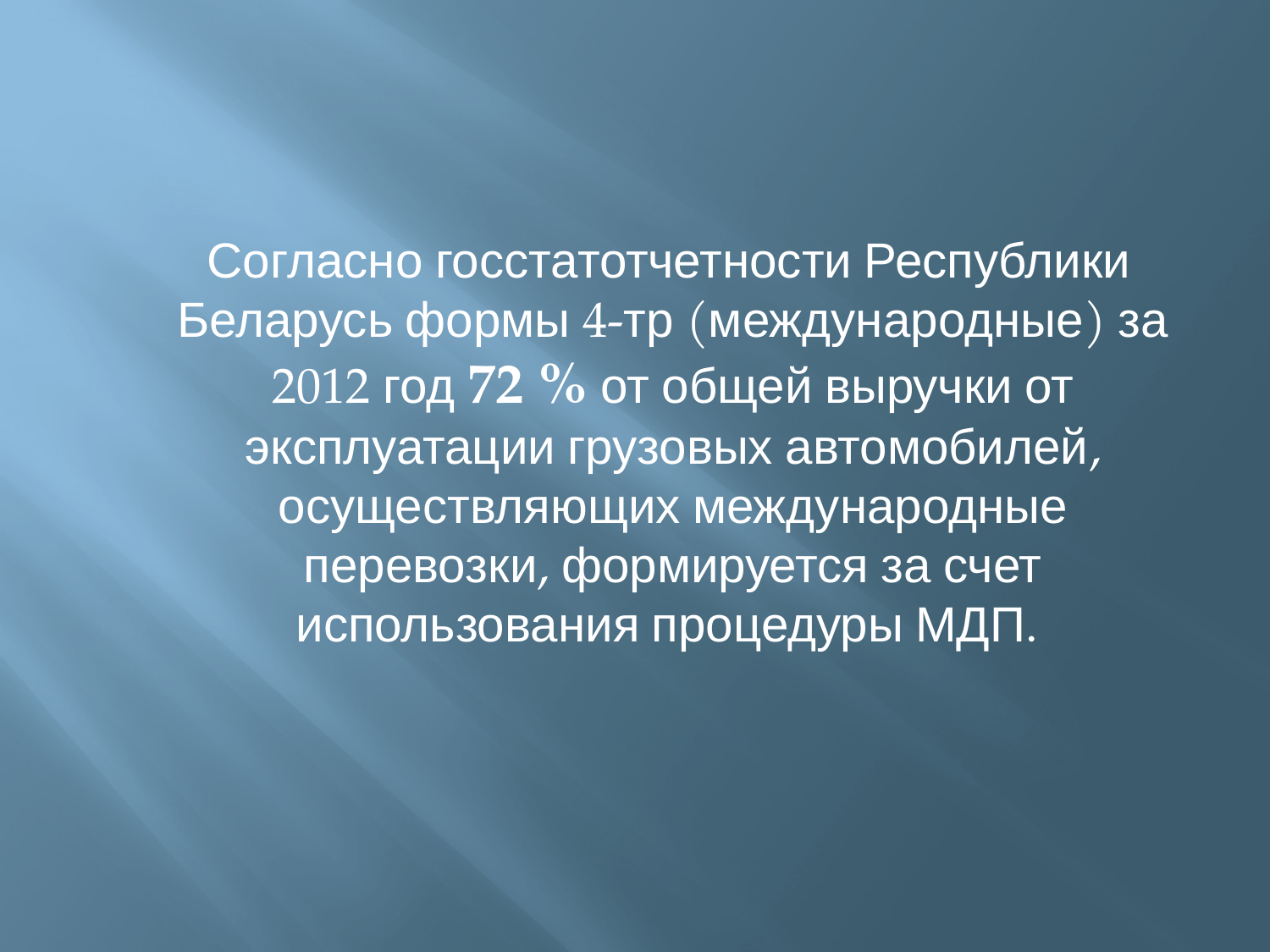

#
    Согласно госстатотчетности Республики Беларусь формы 4-тр (международные) за 2012 год 72 % от общей выручки от эксплуатации грузовых автомобилей, осуществляющих международные перевозки, формируется за счет использования процедуры МДП.